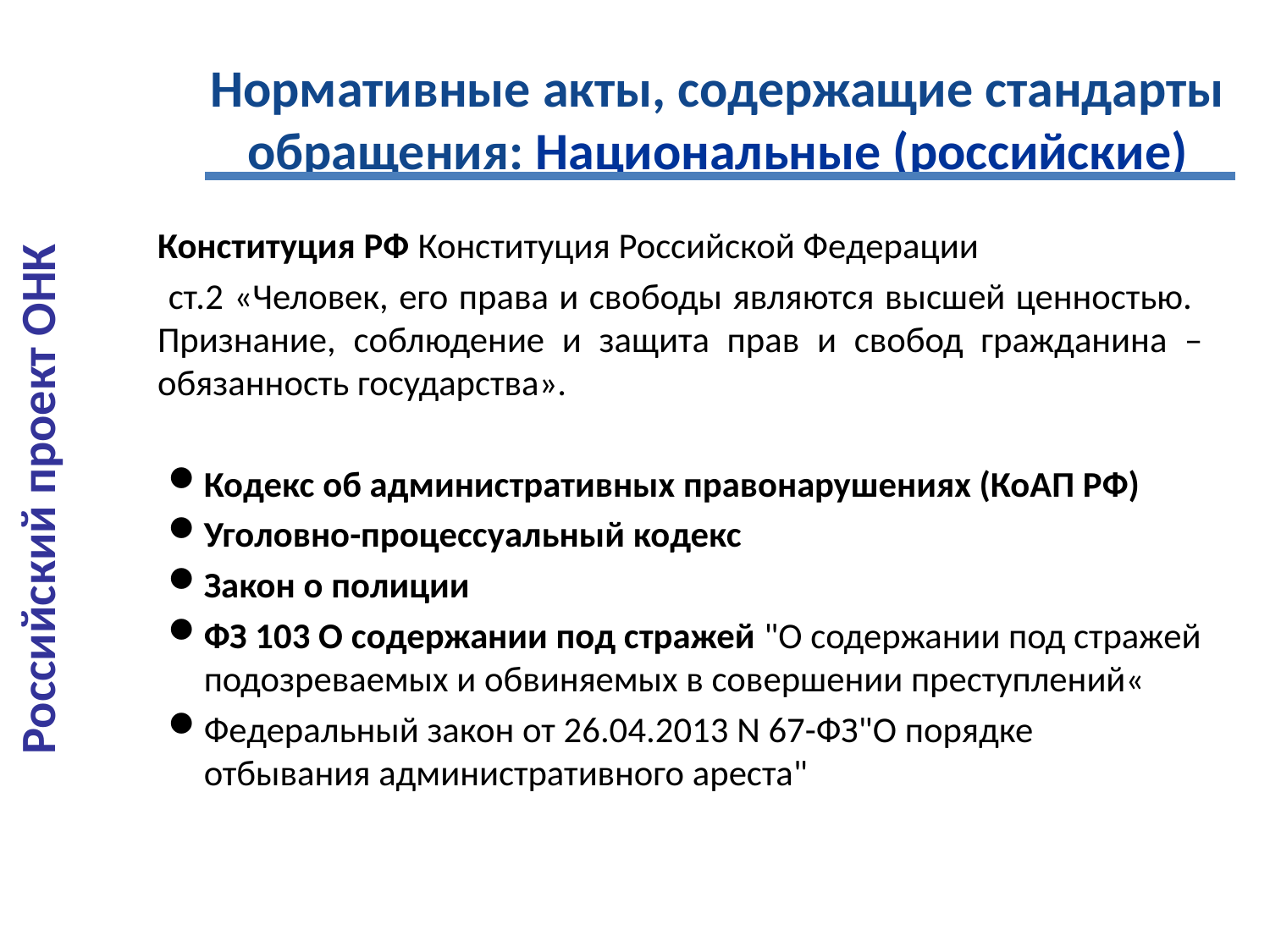

# Нормативные акты, содержащие стандарты обращения: Национальные (российские)
Российский проект ОНК
Конституция РФ Конституция Российской Федерации
 ст.2 «Человек, его права и свободы являются высшей ценностью.  Признание, соблюдение и защита прав и свобод гражданина – обязанность государства».

Кодекс об административных правонарушениях (КоАП РФ)
Уголовно-процессуальный кодекс
Закон о полиции
ФЗ 103 О содержании под стражей "О содержании под стражей подозреваемых и обвиняемых в совершении преступлений«
Федеральный закон от 26.04.2013 N 67-ФЗ"О порядке отбывания административного ареста"